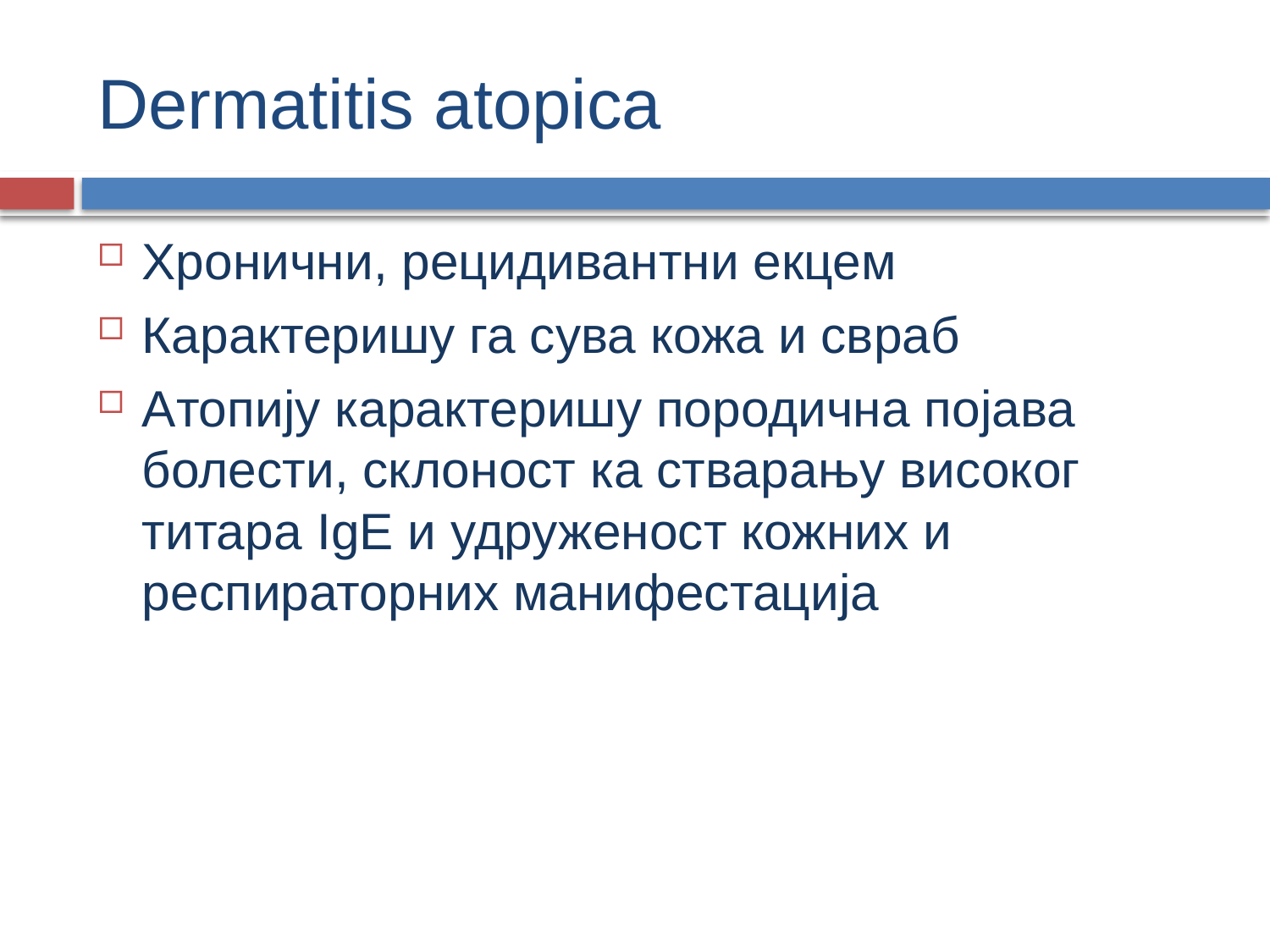

# Dermatitis atopica
Хронични, рецидивантни екцем
Карактеришу га сува кожа и свраб
Aтопију карактеришу породична појава болести, склоност ка стварању високог титара IgE и удруженост кожних и респираторних манифестација